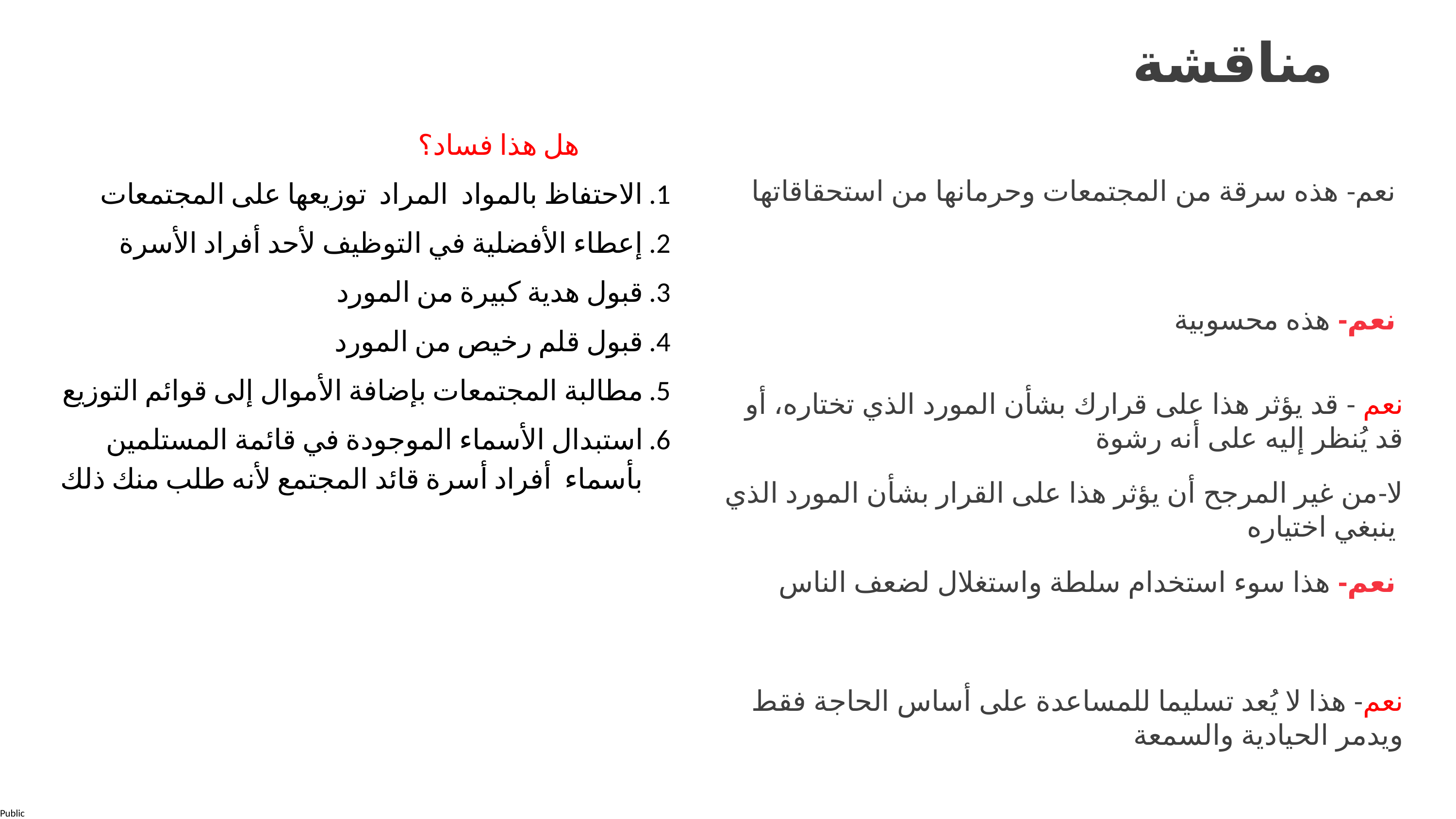

مناقشة
هل هذا فساد؟
الاحتفاظ بالمواد  المراد  توزيعها على المجتمعات
إعطاء الأفضلية في التوظيف لأحد أفراد الأسرة
قبول هدية كبيرة من المورد
قبول قلم رخيص من المورد
مطالبة المجتمعات بإضافة الأموال إلى قوائم التوزيع
استبدال الأسماء الموجودة في قائمة المستلمين بأسماء  أفراد أسرة قائد المجتمع لأنه طلب منك ذلك

نعم- هذه سرقة من المجتمعات وحرمانها من استحقاقاتها
نعم- هذه محسوبية
نعم - قد يؤثر هذا على قرارك بشأن المورد الذي تختاره، أو قد يُنظر إليه على أنه رشوة
لا-من غير المرجح أن يؤثر هذا على القرار بشأن المورد الذي ينبغي اختياره
نعم- هذا سوء استخدام سلطة واستغلال لضعف الناس
نعم- هذا لا يُعد تسليما للمساعدة على أساس الحاجة فقط ويدمر الحيادية والسمعة